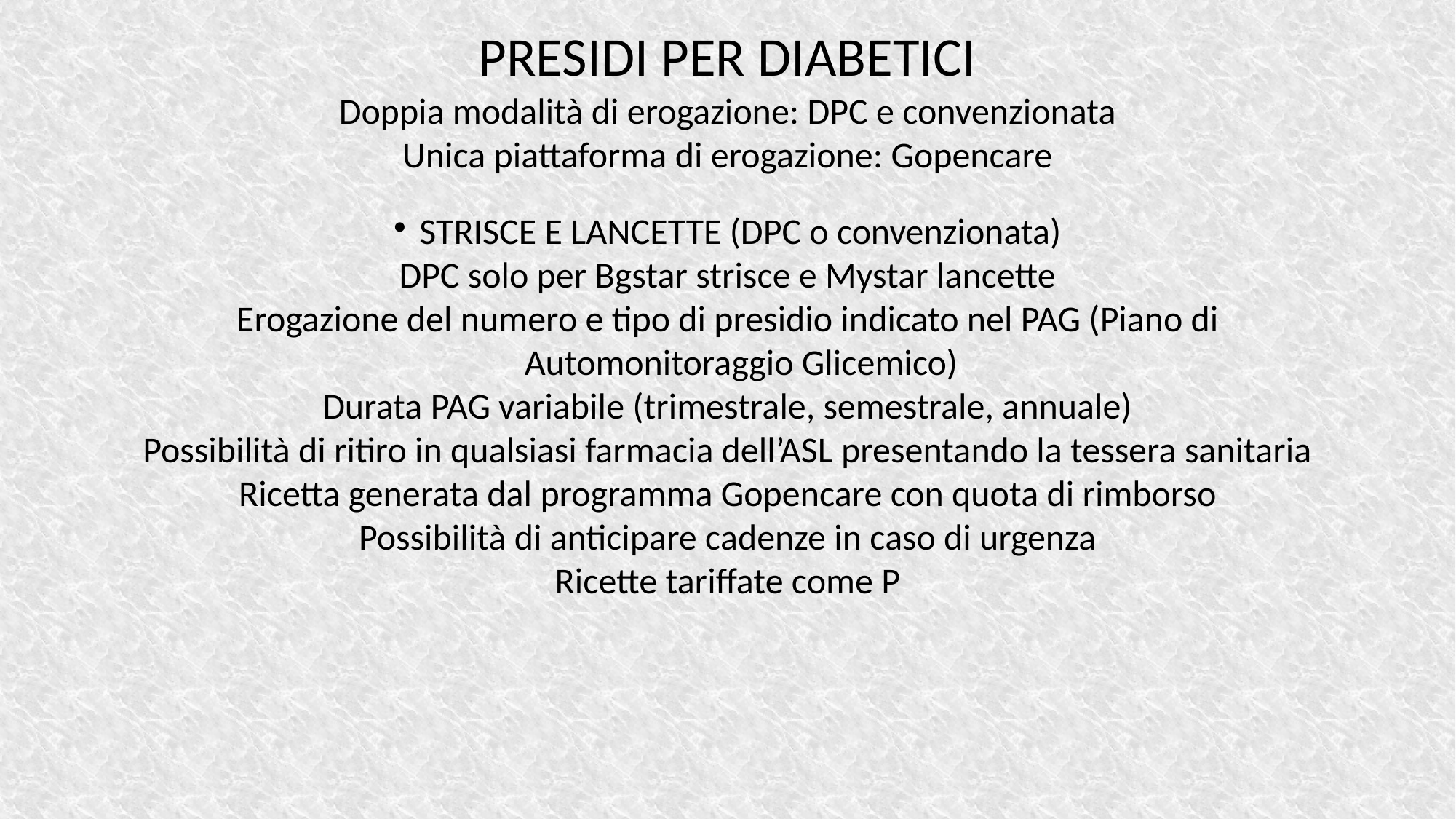

PRESIDI PER DIABETICI
Doppia modalità di erogazione: DPC e convenzionata
Unica piattaforma di erogazione: Gopencare

STRISCE E LANCETTE (DPC o convenzionata)
DPC solo per Bgstar strisce e Mystar lancette
Erogazione del numero e tipo di presidio indicato nel PAG (Piano di Automonitoraggio Glicemico)
Durata PAG variabile (trimestrale, semestrale, annuale)
Possibilità di ritiro in qualsiasi farmacia dell’ASL presentando la tessera sanitaria
Ricetta generata dal programma Gopencare con quota di rimborso
Possibilità di anticipare cadenze in caso di urgenza
Ricette tariffate come P